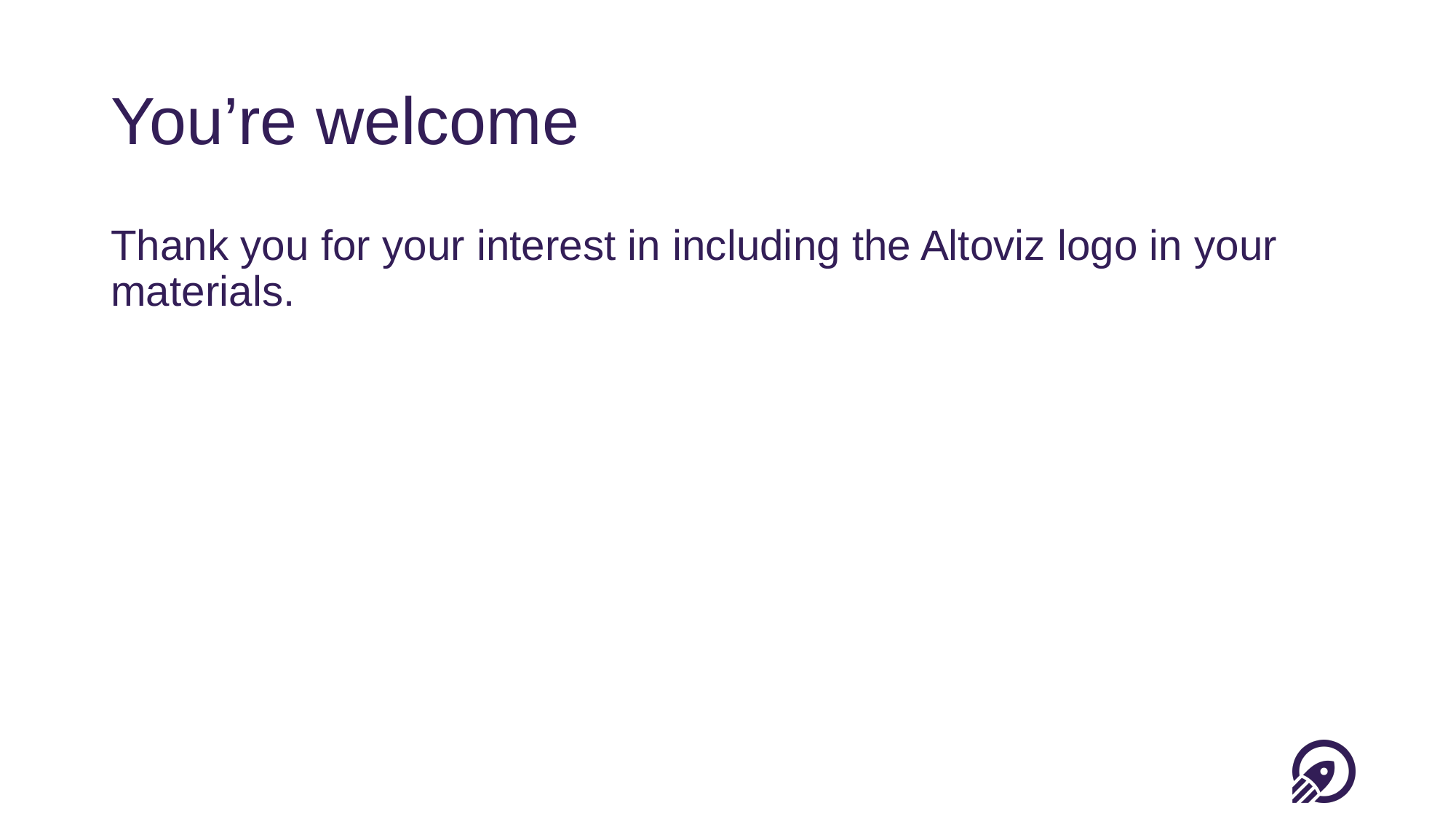

# You’re welcome
Thank you for your interest in including the Altoviz logo in your materials.